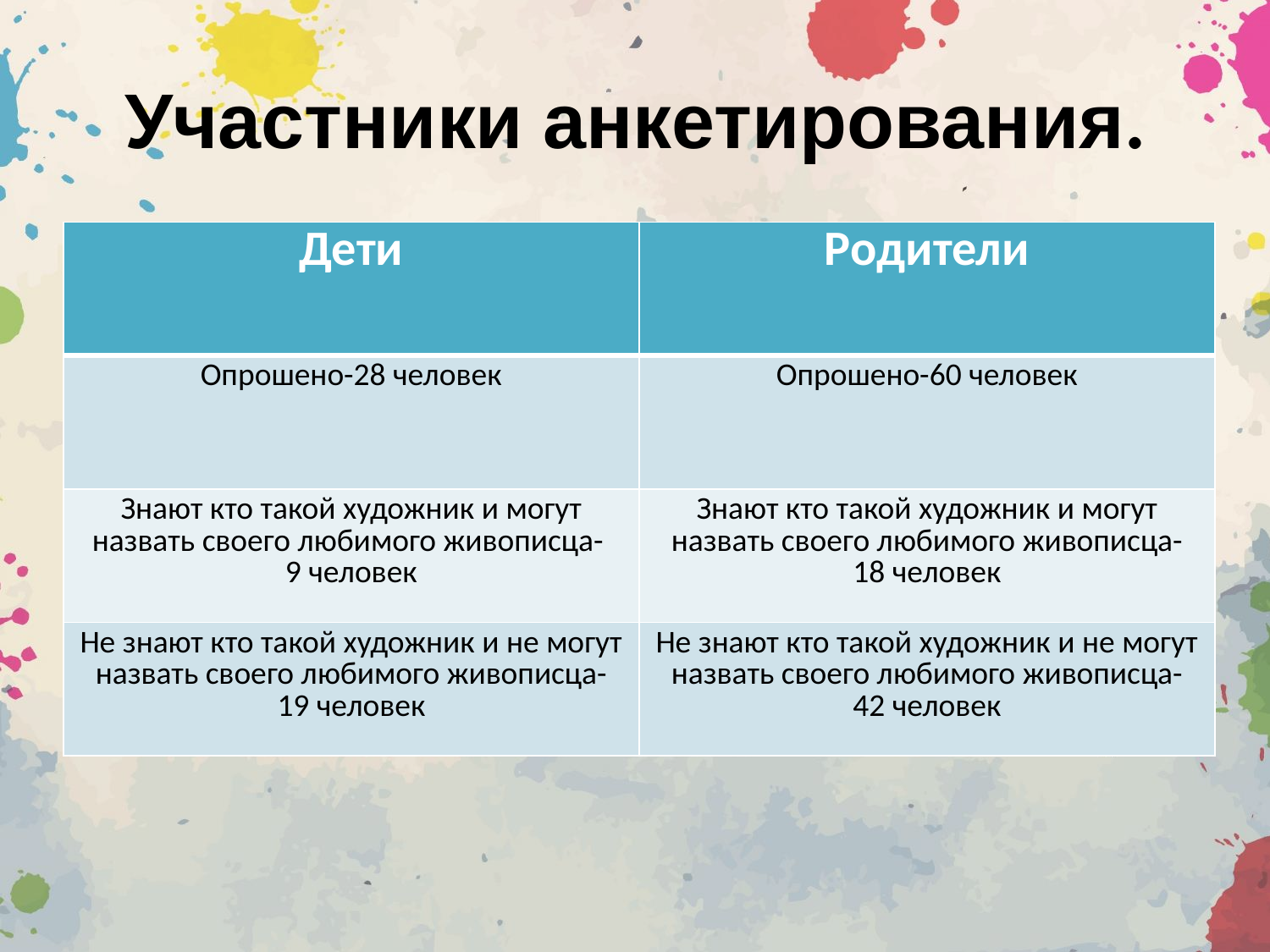

# Участники анкетирования.
| Дети | Родители |
| --- | --- |
| Опрошено-28 человек | Опрошено-60 человек |
| Знают кто такой художник и могут назвать своего любимого живописца- 9 человек | Знают кто такой художник и могут назвать своего любимого живописца- 18 человек |
| Не знают кто такой художник и не могут назвать своего любимого живописца- 19 человек | Не знают кто такой художник и не могут назвать своего любимого живописца- 42 человек |